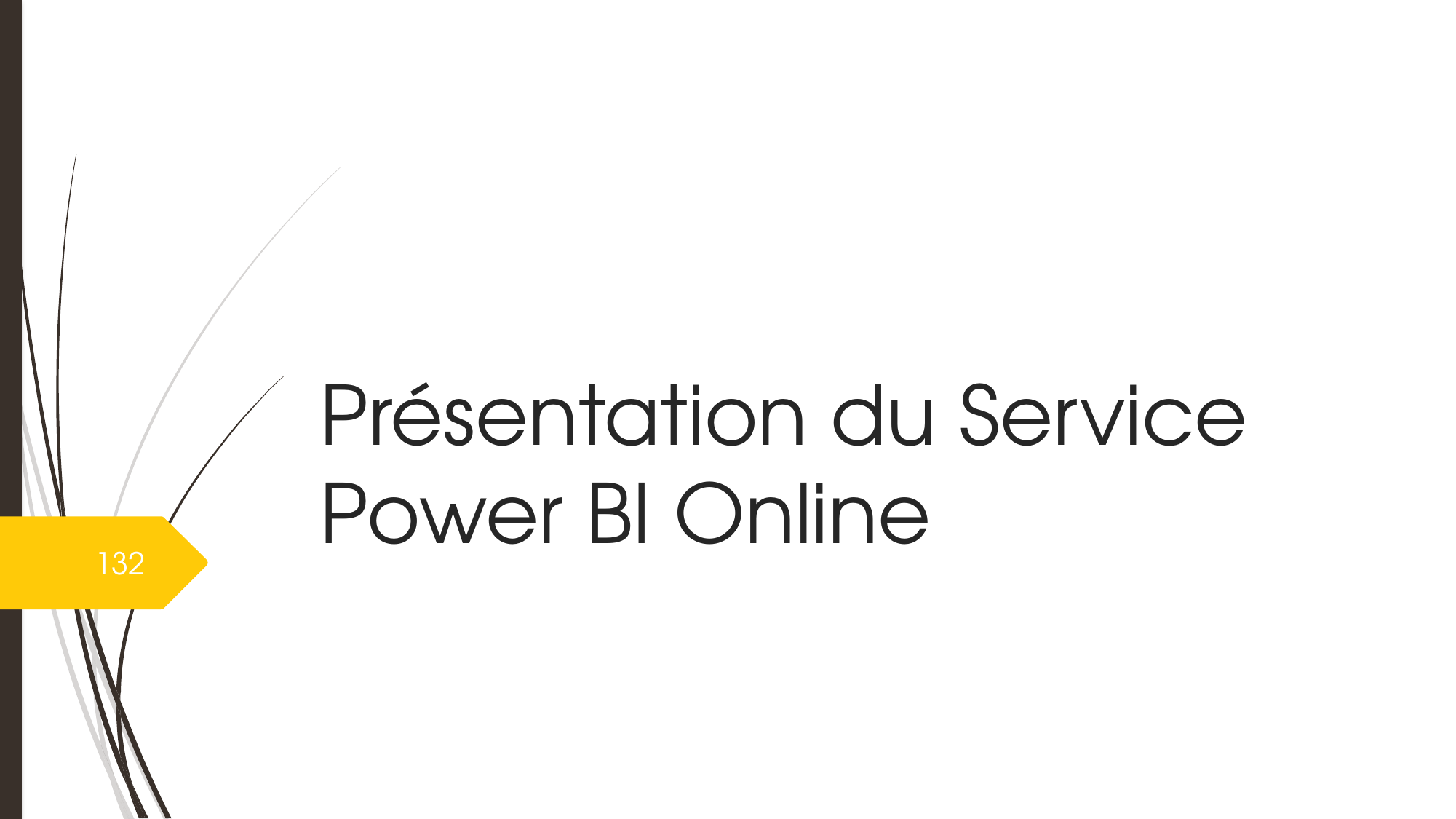

# Présentation du Service Power BI Online
132